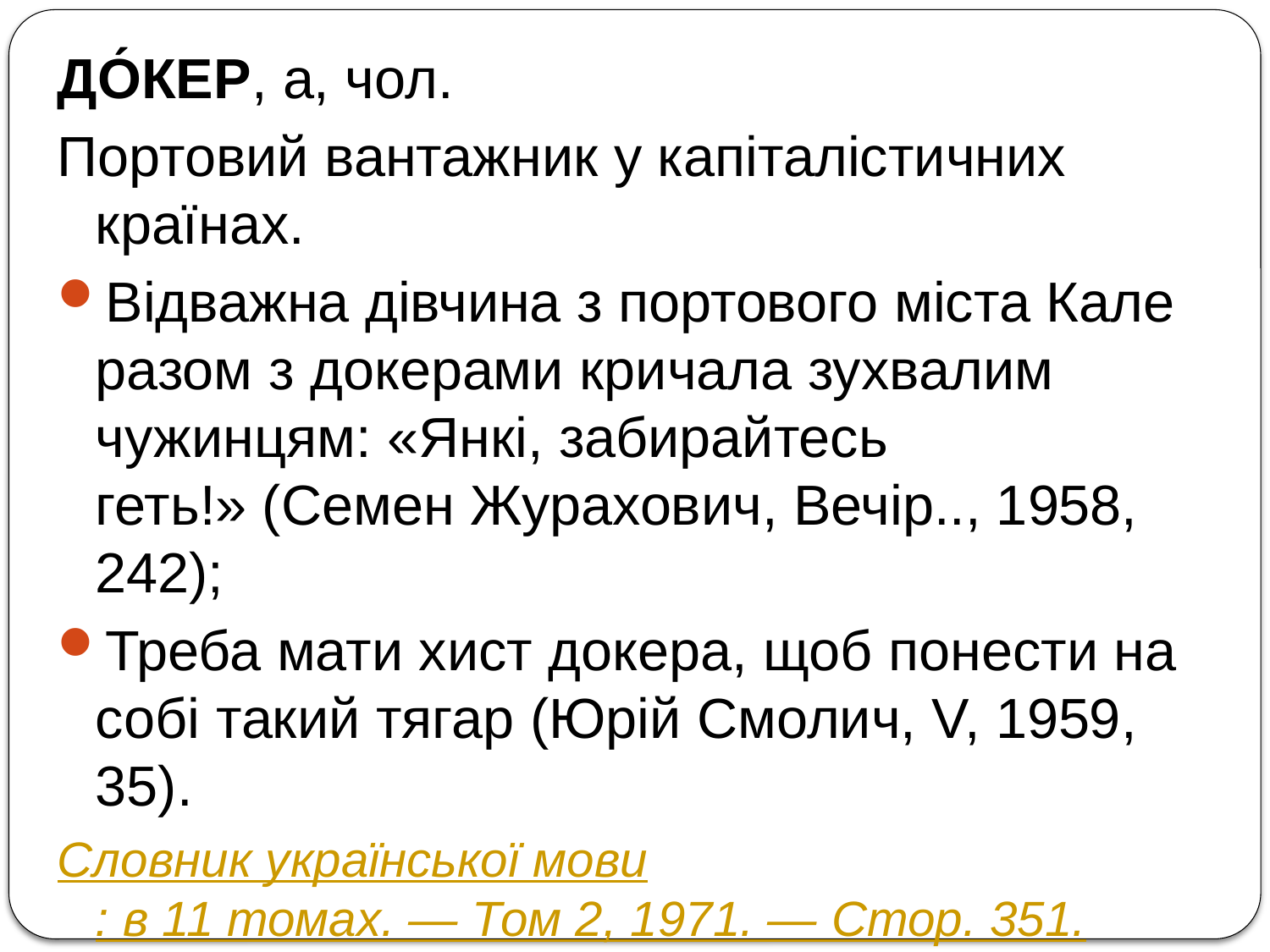

ДО́КЕР, а, чол.
Портовий вантажник у капіталістичних країнах.
Відважна дівчина з портового міста Кале разом з докерами кричала зухвалим чужинцям: «Янкі, забирайтесь геть!» (Семен Журахович, Вечір.., 1958, 242);
Треба мати хист докера, щоб понести на собі такий тягар (Юрій Смолич, V, 1959, 35).
Словник української мови: в 11 томах. — Том 2, 1971. — Стор. 351.

#